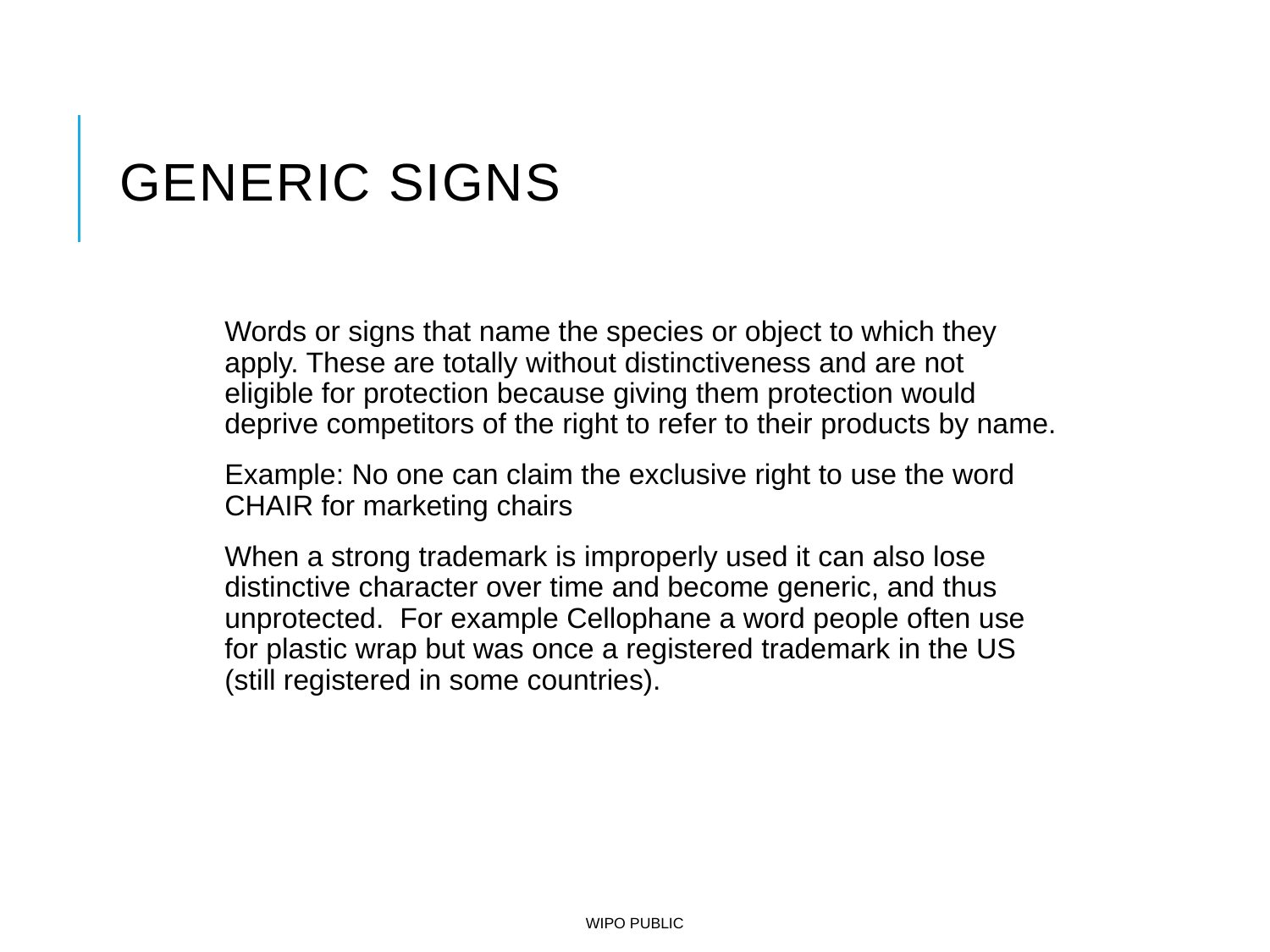

# Generic signs
Words or signs that name the species or object to which they apply. These are totally without distinctiveness and are not eligible for protection because giving them protection would deprive competitors of the right to refer to their products by name.
Example: No one can claim the exclusive right to use the word CHAIR for marketing chairs
When a strong trademark is improperly used it can also lose distinctive character over time and become generic, and thus unprotected.  For example Cellophane a word people often use for plastic wrap but was once a registered trademark in the US (still registered in some countries).